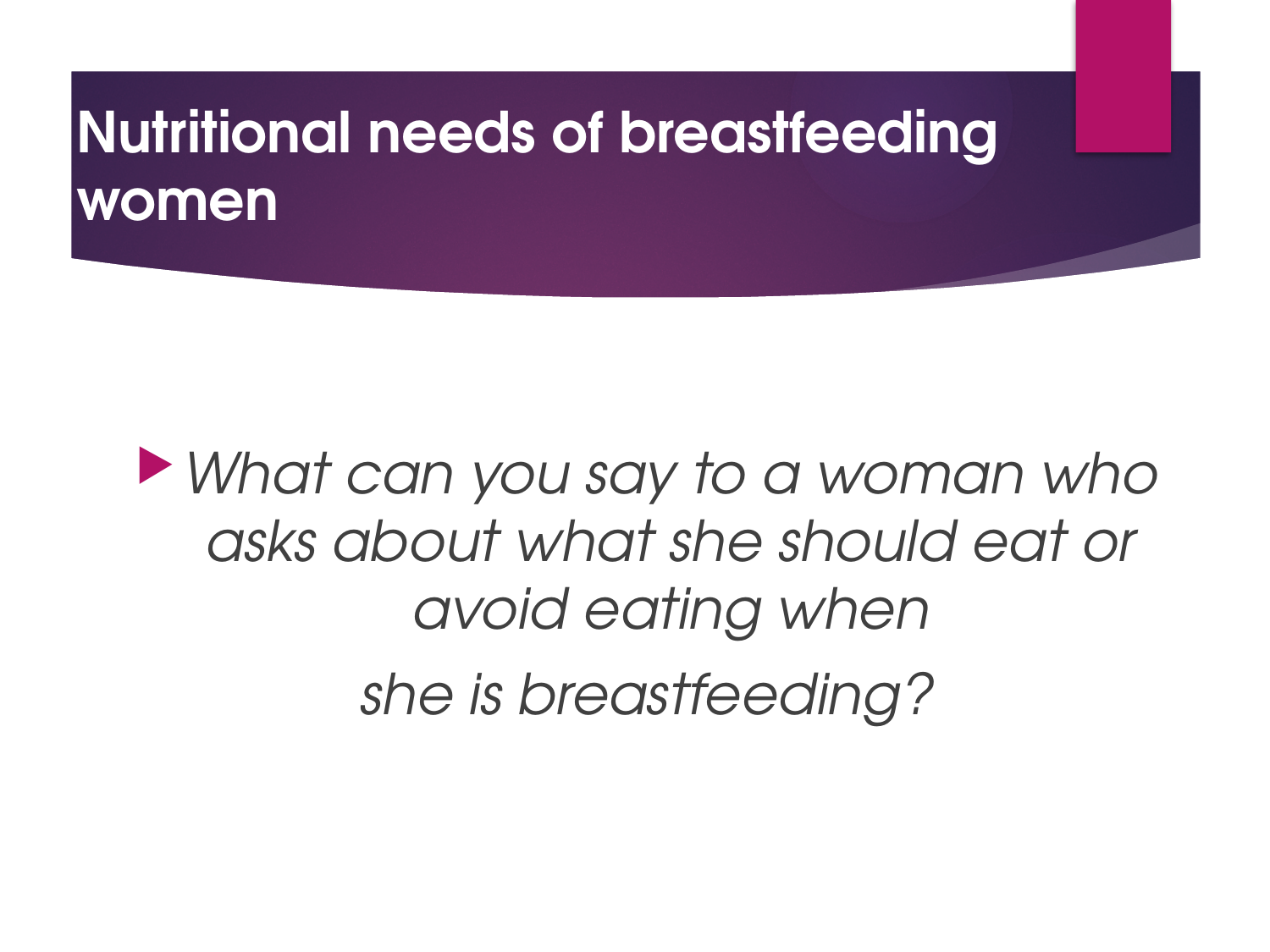

# Nutritional needs of breastfeeding women

What can you say to a woman who asks about what she should eat or avoid eating when
she is breastfeeding?